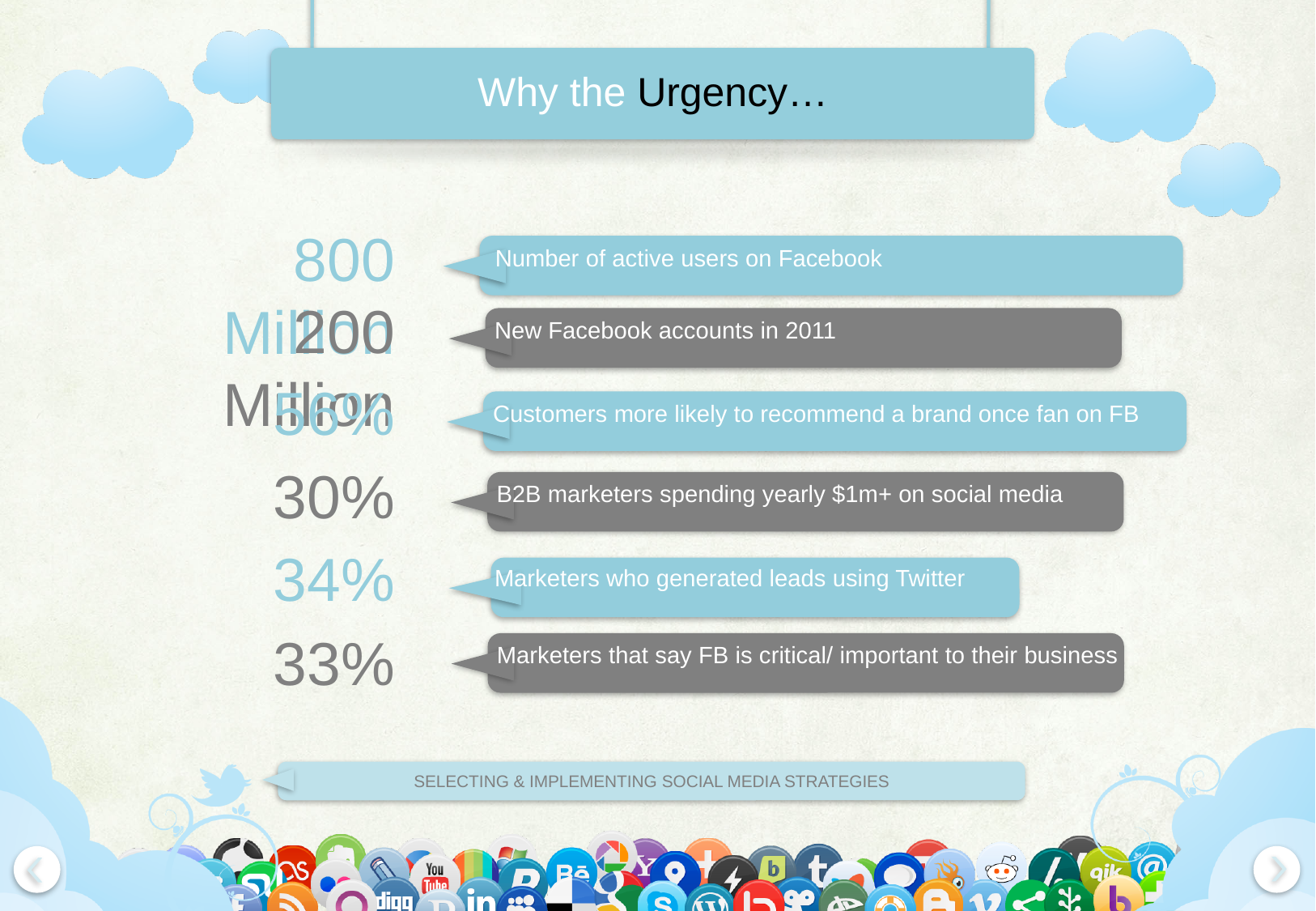

# Why the Urgency…
800 Million

Number of active users on Facebook
200 Million

New Facebook accounts in 2011
56%

Customers more likely to recommend a brand once fan on FB
30%

B2B marketers spending yearly $1m+ on social media
34%

Marketers who generated leads using Twitter

33%

Marketers that say FB is critical/ important to their business